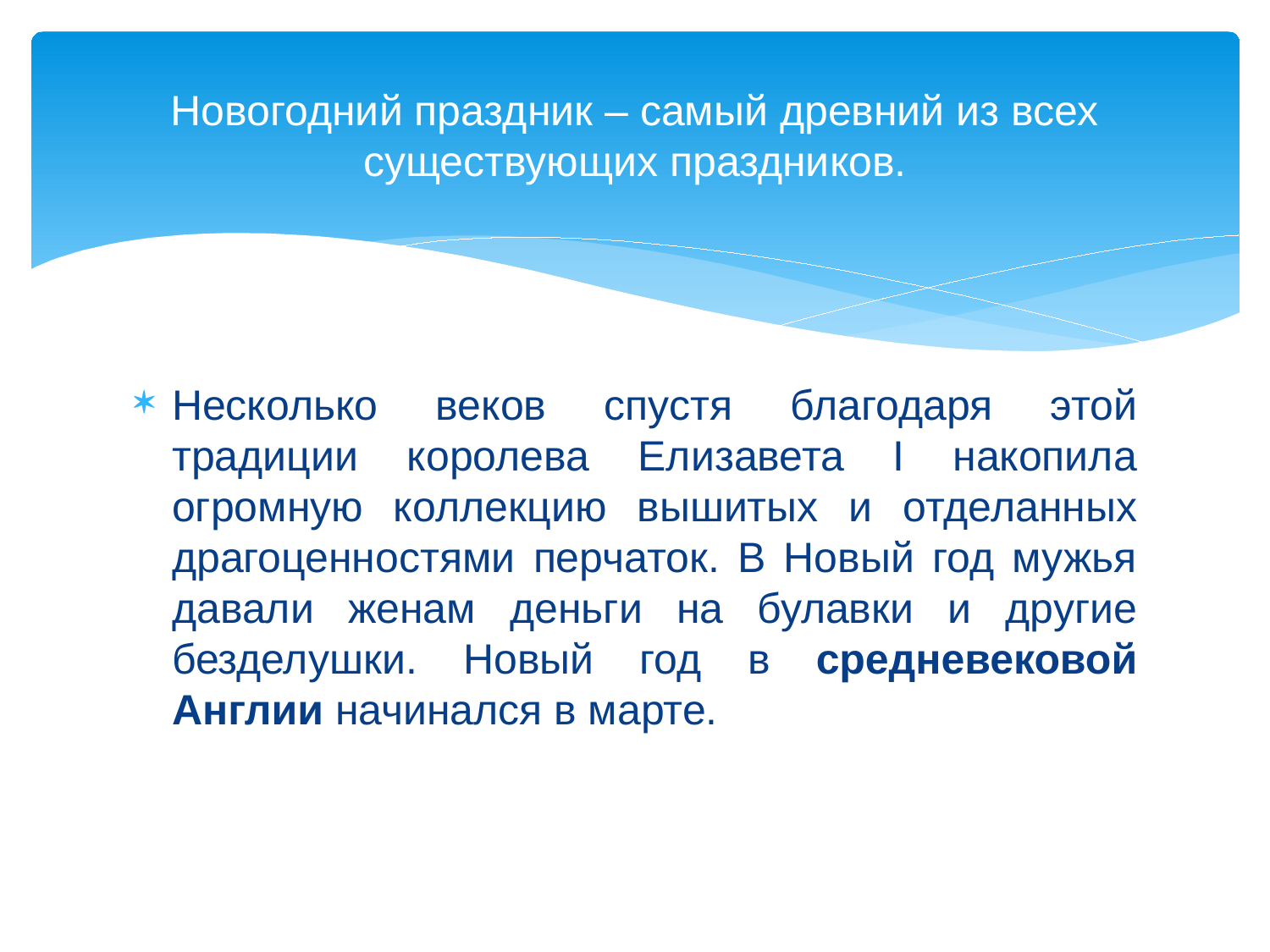

# Новогодний праздник – самый древний из всех существующих праздников.
Несколько веков спустя благодаря этой традиции королева Елизавета I накопила огромную коллекцию вышитых и отделанных драгоценностями перчаток. В Новый год мужья давали женам деньги на булавки и другие безделушки. Новый год в средневековой Англии начинался в марте.